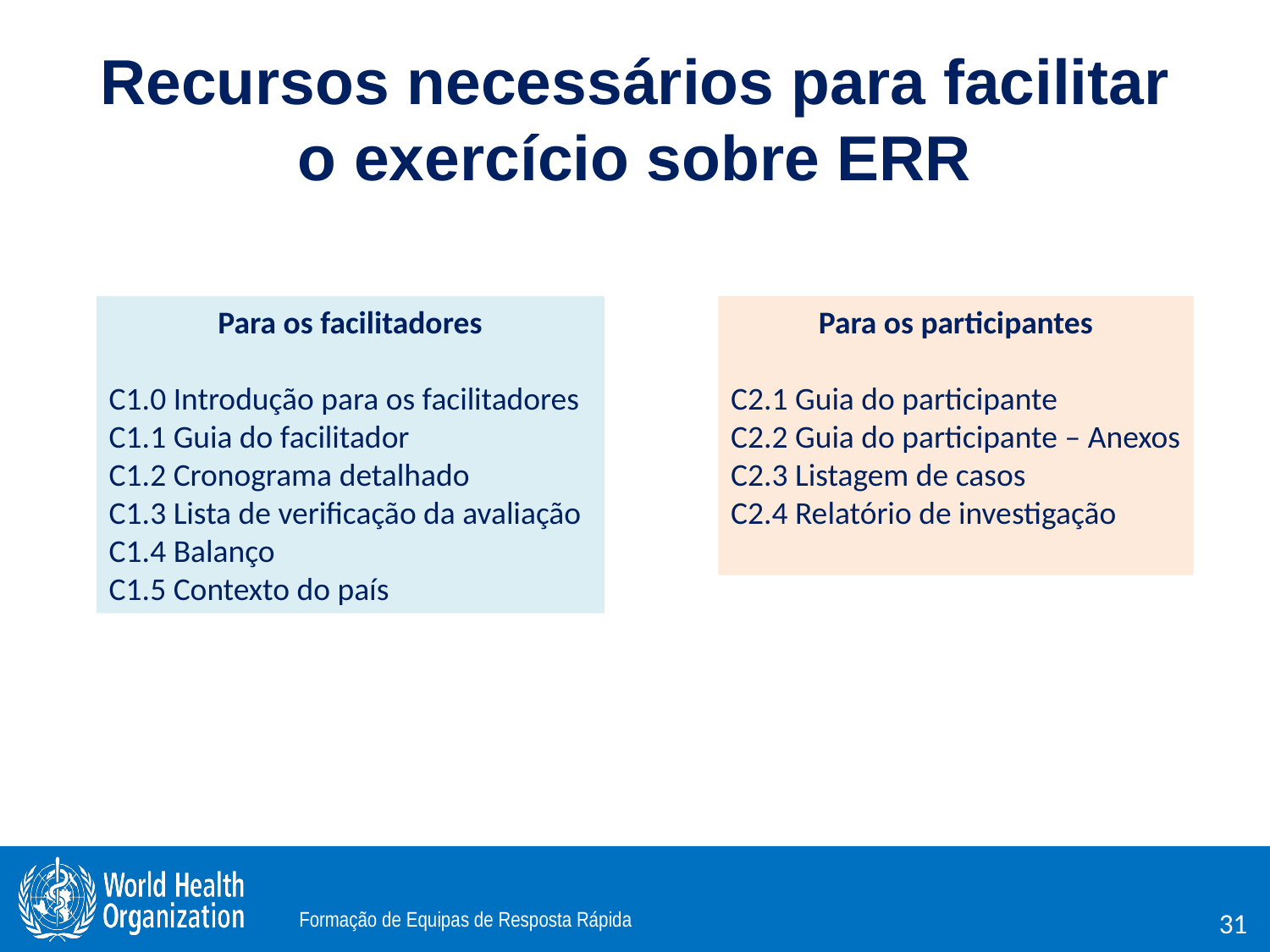

# Recursos necessários para facilitar o exercício sobre ERR
Para os facilitadores

C1.0 Introdução para os facilitadores
C1.1 Guia do facilitador
C1.2 Cronograma detalhado
C1.3 Lista de verificação da avaliação
C1.4 Balanço
C1.5 Contexto do país
Para os participantes

C2.1 Guia do participante
C2.2 Guia do participante – Anexos
C2.3 Listagem de casos
C2.4 Relatório de investigação

Block A: RRT in Context
Block B: Technical Modules
Block D: Evaluation and Way Forward